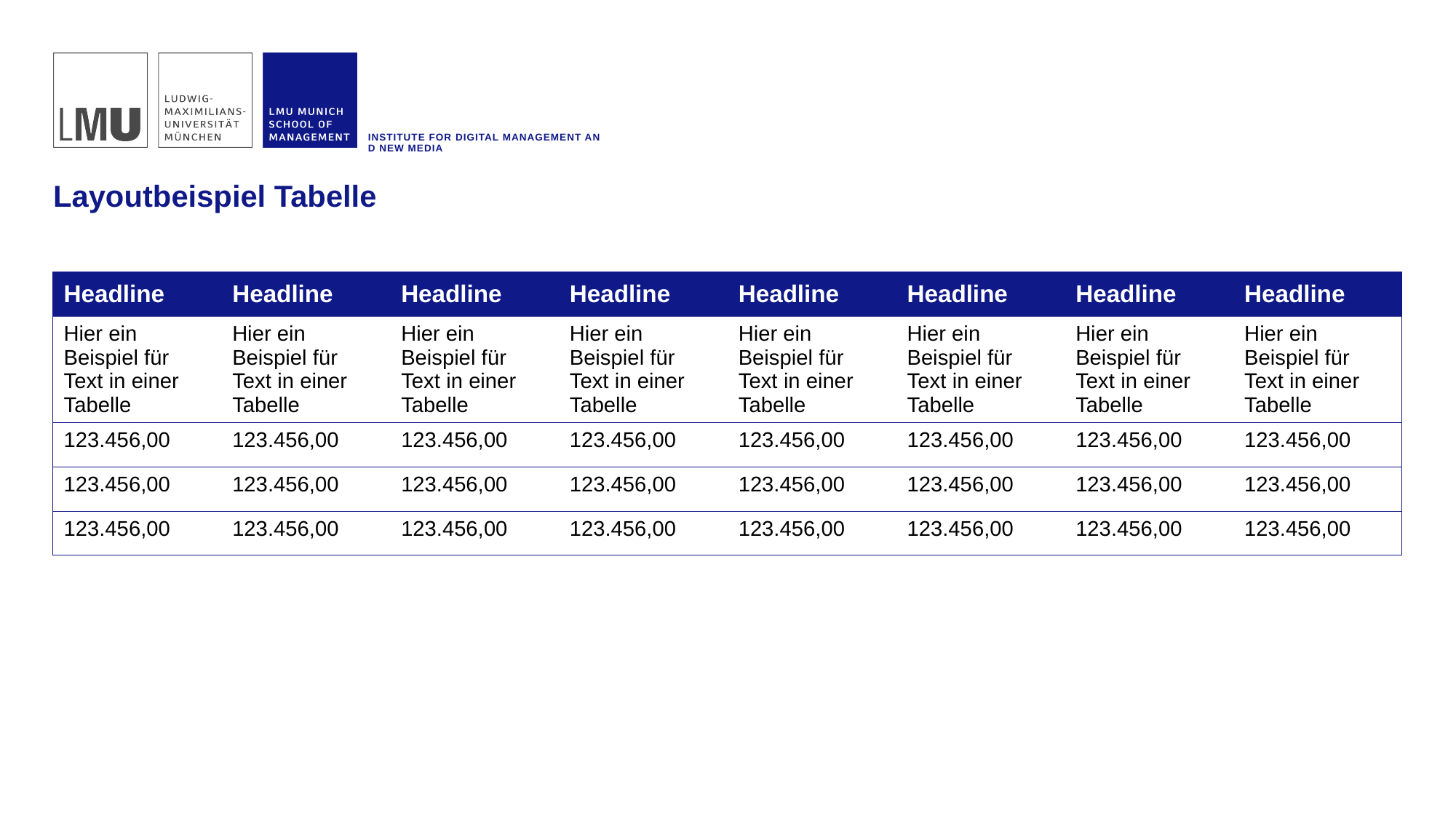

Institute for Digital Management and New Media
# Layoutbeispiel Tabelle
| Headline | Headline | Headline | Headline | Headline | Headline | Headline | Headline |
| --- | --- | --- | --- | --- | --- | --- | --- |
| Hier ein Beispiel für Text in einer Tabelle | Hier ein Beispiel für Text in einer Tabelle | Hier ein Beispiel für Text in einer Tabelle | Hier ein Beispiel für Text in einer Tabelle | Hier ein Beispiel für Text in einer Tabelle | Hier ein Beispiel für Text in einer Tabelle | Hier ein Beispiel für Text in einer Tabelle | Hier ein Beispiel für Text in einer Tabelle |
| 123.456,00 | 123.456,00 | 123.456,00 | 123.456,00 | 123.456,00 | 123.456,00 | 123.456,00 | 123.456,00 |
| 123.456,00 | 123.456,00 | 123.456,00 | 123.456,00 | 123.456,00 | 123.456,00 | 123.456,00 | 123.456,00 |
| 123.456,00 | 123.456,00 | 123.456,00 | 123.456,00 | 123.456,00 | 123.456,00 | 123.456,00 | 123.456,00 |